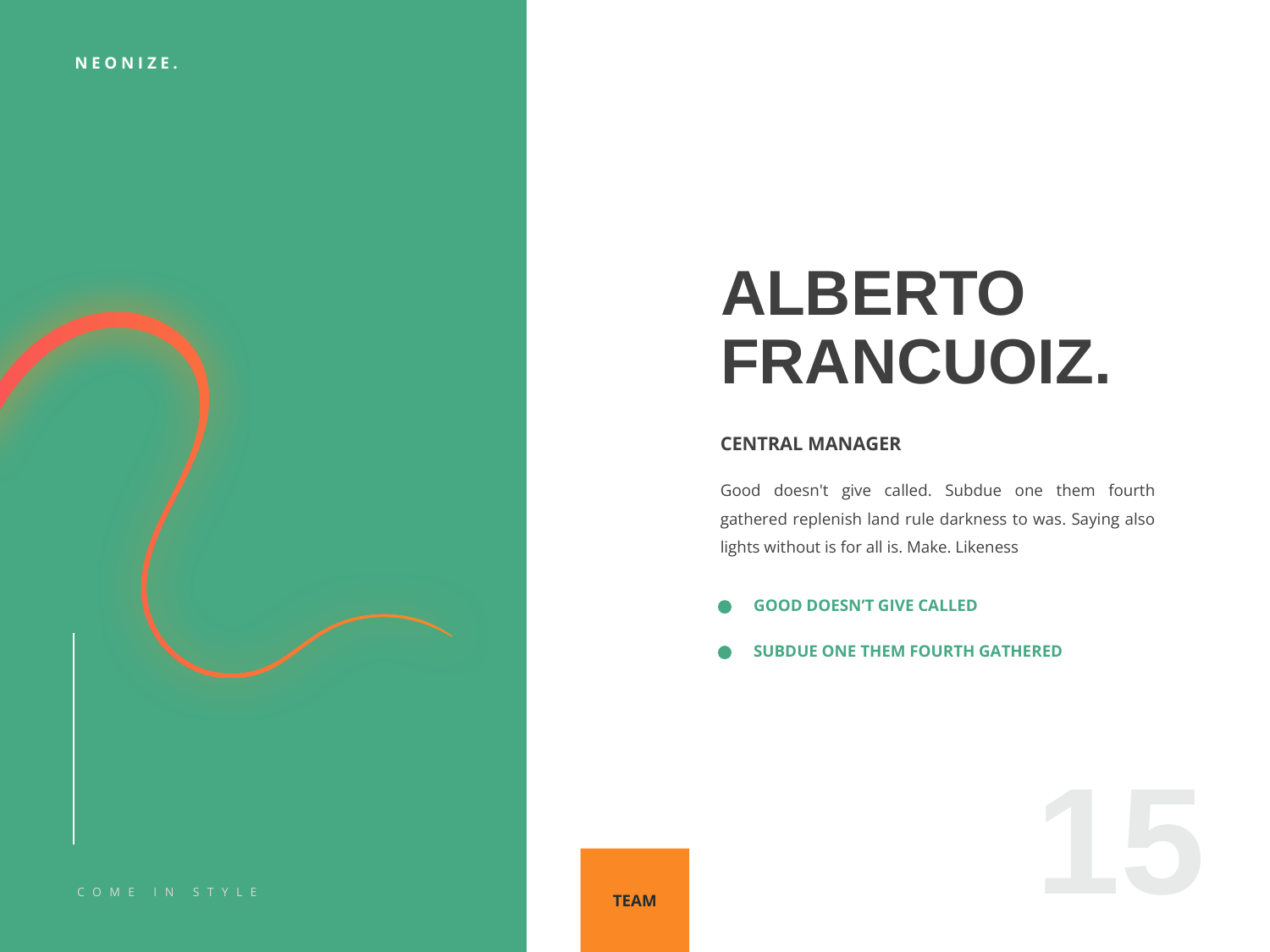

NEONIZE.

# ALBERTO FRANCUOIZ.

CENTRAL MANAGER
Good doesn't give called. Subdue one them fourth gathered replenish land rule darkness to was. Saying also lights without is for all is. Make. Likeness
GOOD DOESN’T GIVE CALLED

SUBDUE ONE THEM FOURTH GATHERED

COME IN STYLE
TEAM